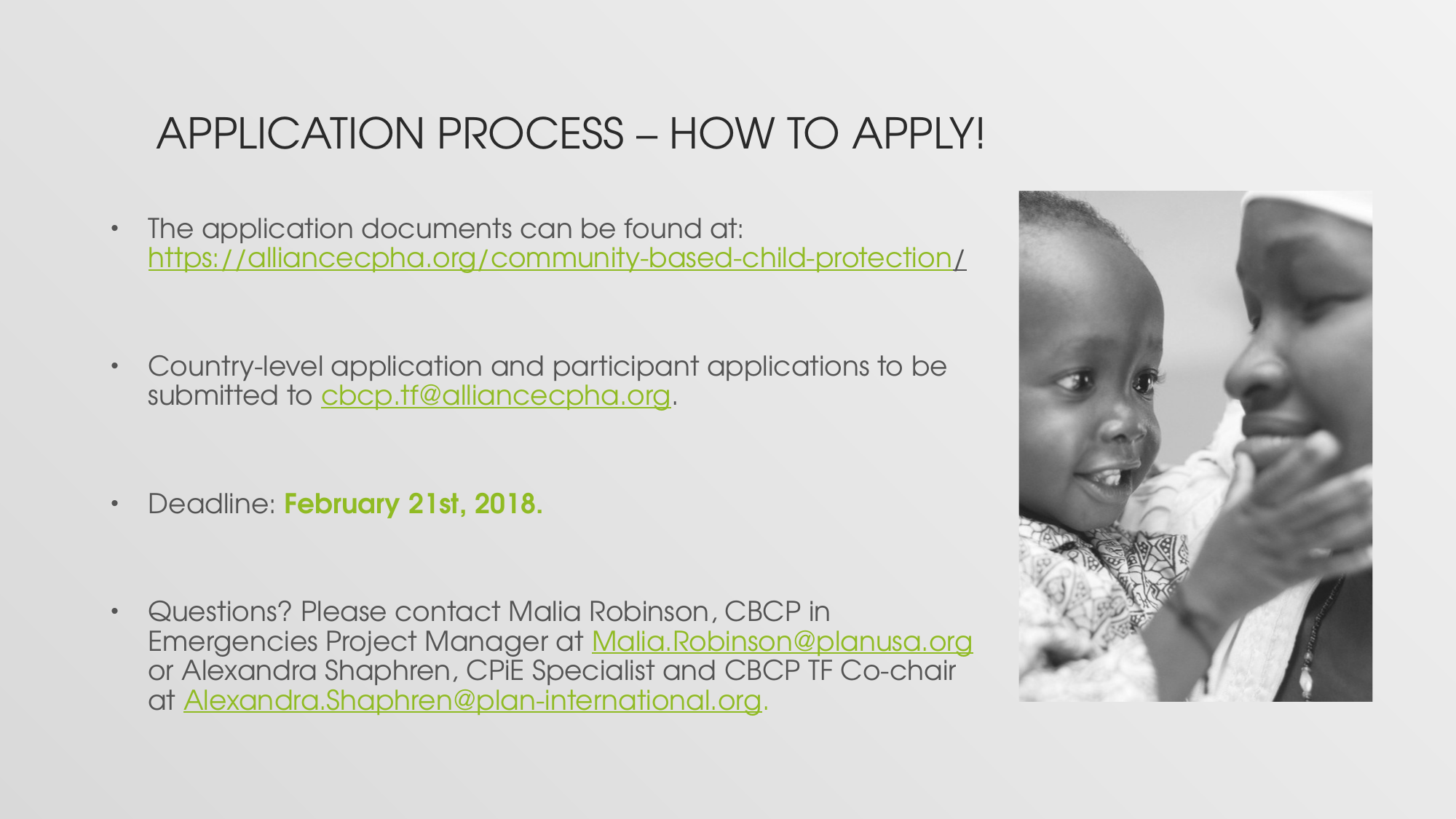

# Application Process – How to Apply!

The application documents can be found at: https://alliancecpha.org/community-based-child-protection/

Country-level application and participant applications to be submitted to cbcp.tf@alliancecpha.org.

Deadline: February 21st, 2018.

Questions? Please contact Malia Robinson, CBCP in Emergencies Project Manager at Malia.Robinson@planusa.org or Alexandra Shaphren, CPiE Specialist and CBCP TF Co-chair at Alexandra.Shaphren@plan-international.org.